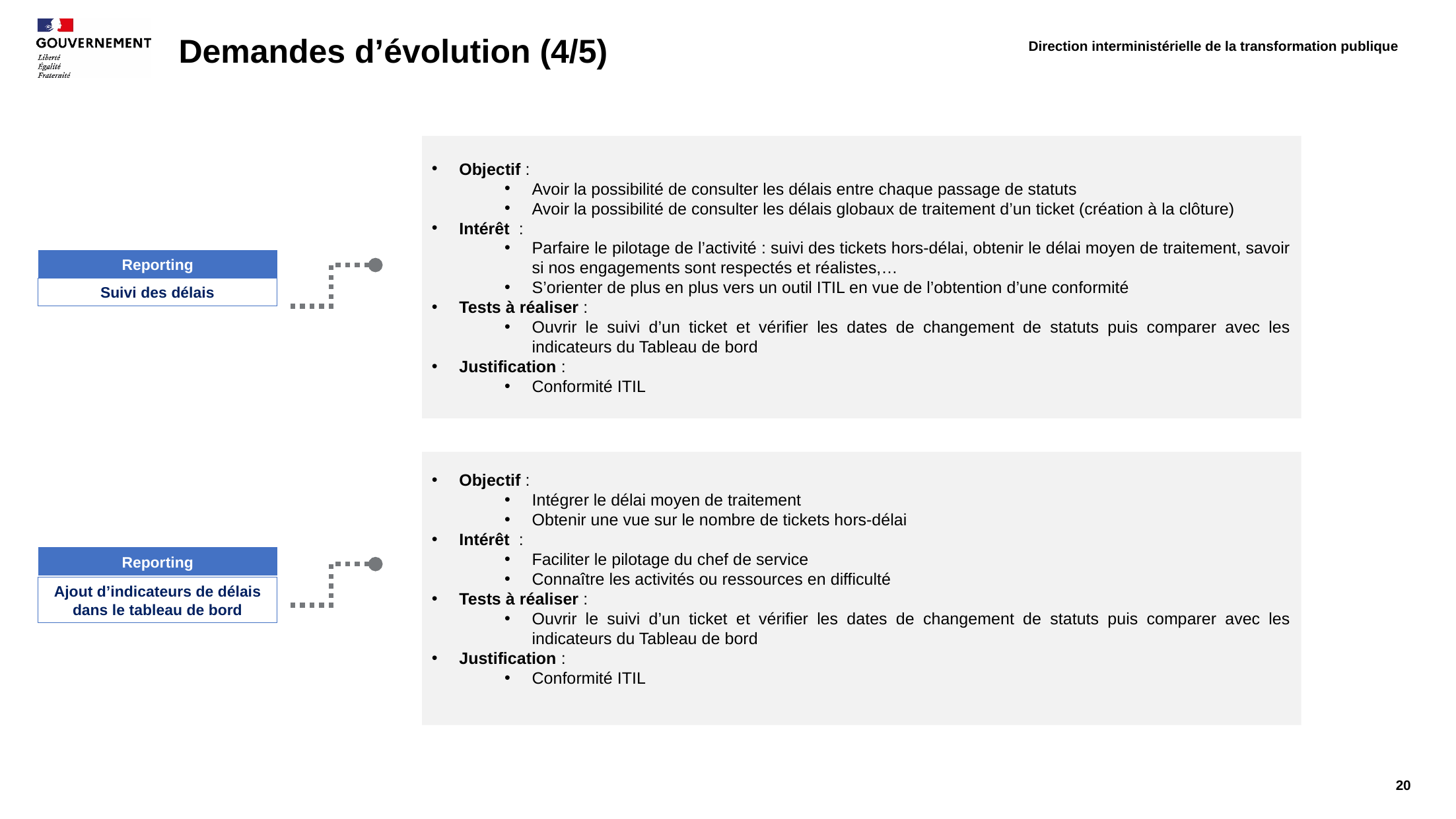

# Demandes d’évolution (4/5)
Objectif :
Avoir la possibilité de consulter les délais entre chaque passage de statuts
Avoir la possibilité de consulter les délais globaux de traitement d’un ticket (création à la clôture)
Intérêt  :
Parfaire le pilotage de l’activité : suivi des tickets hors-délai, obtenir le délai moyen de traitement, savoir si nos engagements sont respectés et réalistes,…
S’orienter de plus en plus vers un outil ITIL en vue de l’obtention d’une conformité
Tests à réaliser :
Ouvrir le suivi d’un ticket et vérifier les dates de changement de statuts puis comparer avec les indicateurs du Tableau de bord
Justification :
Conformité ITIL
Reporting
Suivi des délais
Objectif :
Intégrer le délai moyen de traitement
Obtenir une vue sur le nombre de tickets hors-délai
Intérêt  :
Faciliter le pilotage du chef de service
Connaître les activités ou ressources en difficulté
Tests à réaliser :
Ouvrir le suivi d’un ticket et vérifier les dates de changement de statuts puis comparer avec les indicateurs du Tableau de bord
Justification :
Conformité ITIL

Reporting
Ajout d’indicateurs de délais dans le tableau de bord